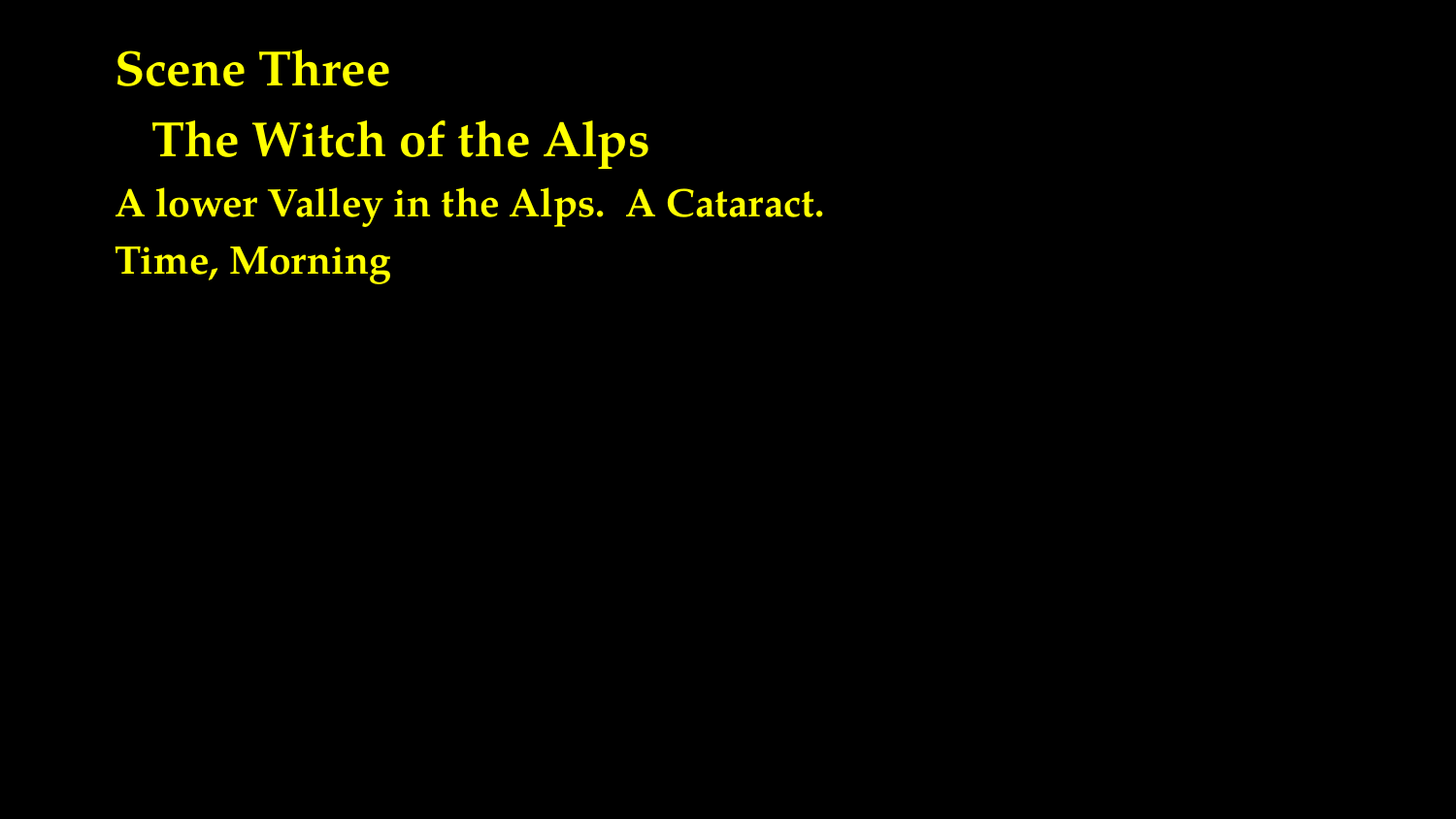

# Scene Three The Witch of the Alps A lower Valley in the Alps.  A Cataract. Time, Morning